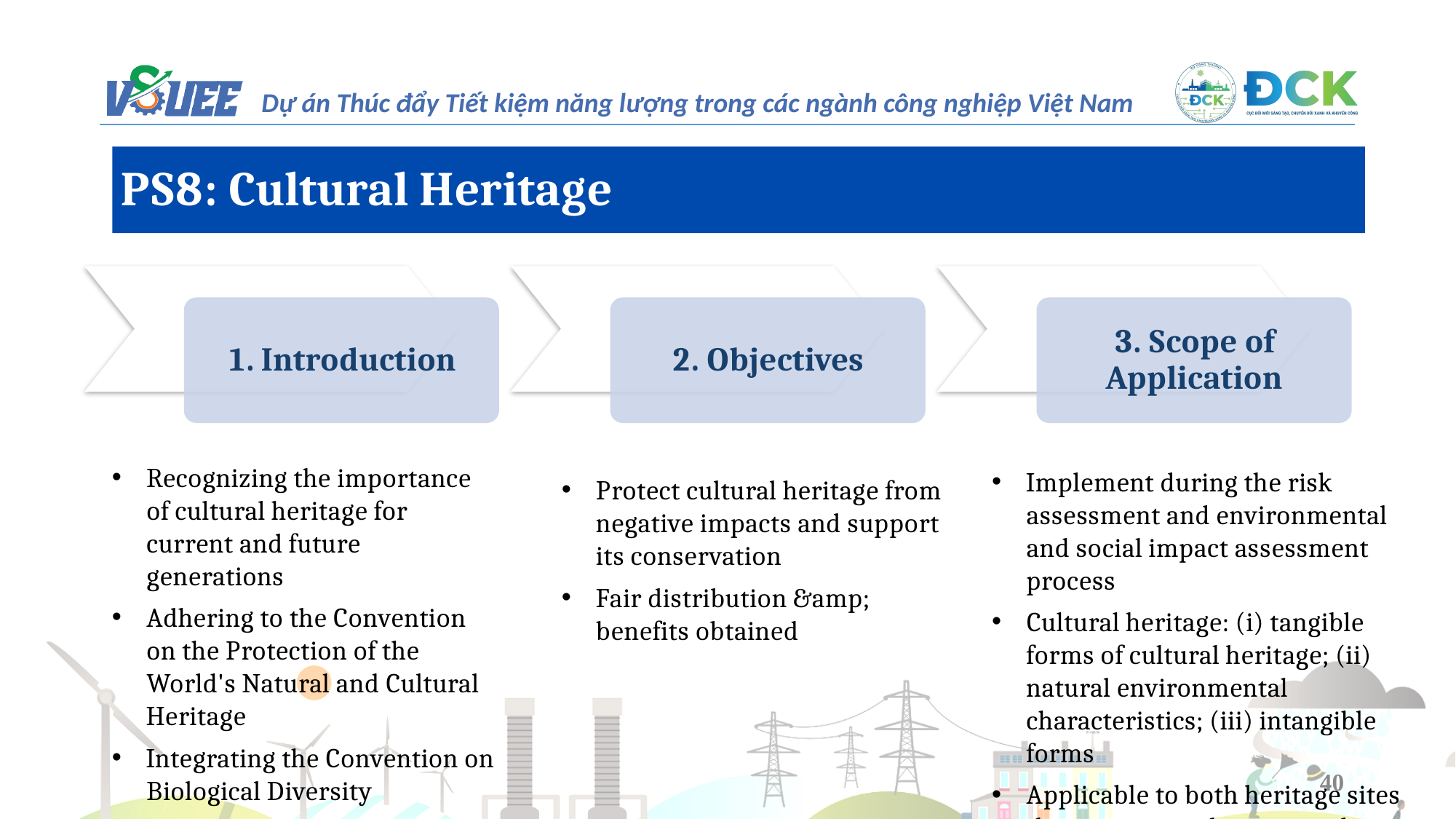

PS8: Cultural Heritage

1. Introduction
2. Objectives
3. Scope of Application
Recognizing the importance of cultural heritage for current and future generations
Adhering to the Convention on the Protection of the World's Natural and Cultural Heritage
Integrating the Convention on Biological Diversity
Protect cultural heritage from negative impacts and support its conservation
Fair distribution &amp; benefits obtained
Implement during the risk assessment and environmental and social impact assessment process
Cultural heritage: (i) tangible forms of cultural heritage; (ii) natural environmental characteristics; (iii) intangible forms
Applicable to both heritage sites that are currently protected or disrupted by PL
40